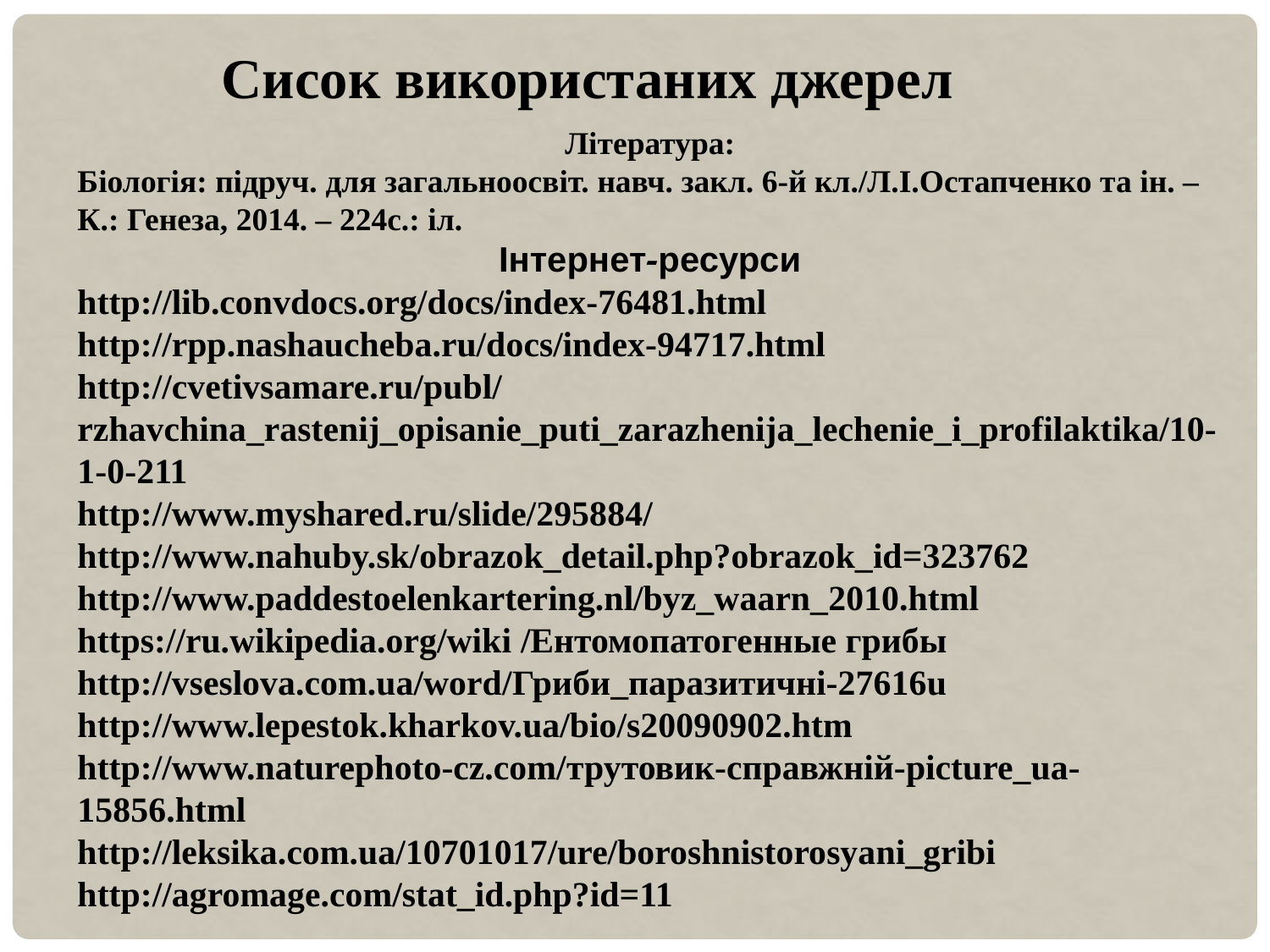

Сисок використаних джерел

Література:
Біологія: підруч. для загальноосвіт. навч. закл. 6-й кл./Л.І.Остапченко та ін. – К.: Генеза, 2014. – 224с.: іл.
Інтернет-ресурси
http://lib.convdocs.org/docs/index-76481.html
http://rpp.nashaucheba.ru/docs/index-94717.html
http://cvetivsamare.ru/publ/rzhavchina_rastenij_opisanie_puti_zarazhenija_lechenie_i_profilaktika/10-1-0-211
http://www.myshared.ru/slide/295884/
http://www.nahuby.sk/obrazok_detail.php?obrazok_id=323762
http://www.paddestoelenkartering.nl/byz_waarn_2010.html
https://ru.wikipedia.org/wiki /Ентомопатогенные грибы
http://vseslova.com.ua/word/Гриби_паразитичні-27616u
http://www.lepestok.kharkov.ua/bio/s20090902.htm
http://www.naturephoto-cz.com/трутовик-справжній-picture_ua-15856.html
http://leksika.com.ua/10701017/ure/boroshnistorosyani_gribi
http://agromage.com/stat_id.php?id=11